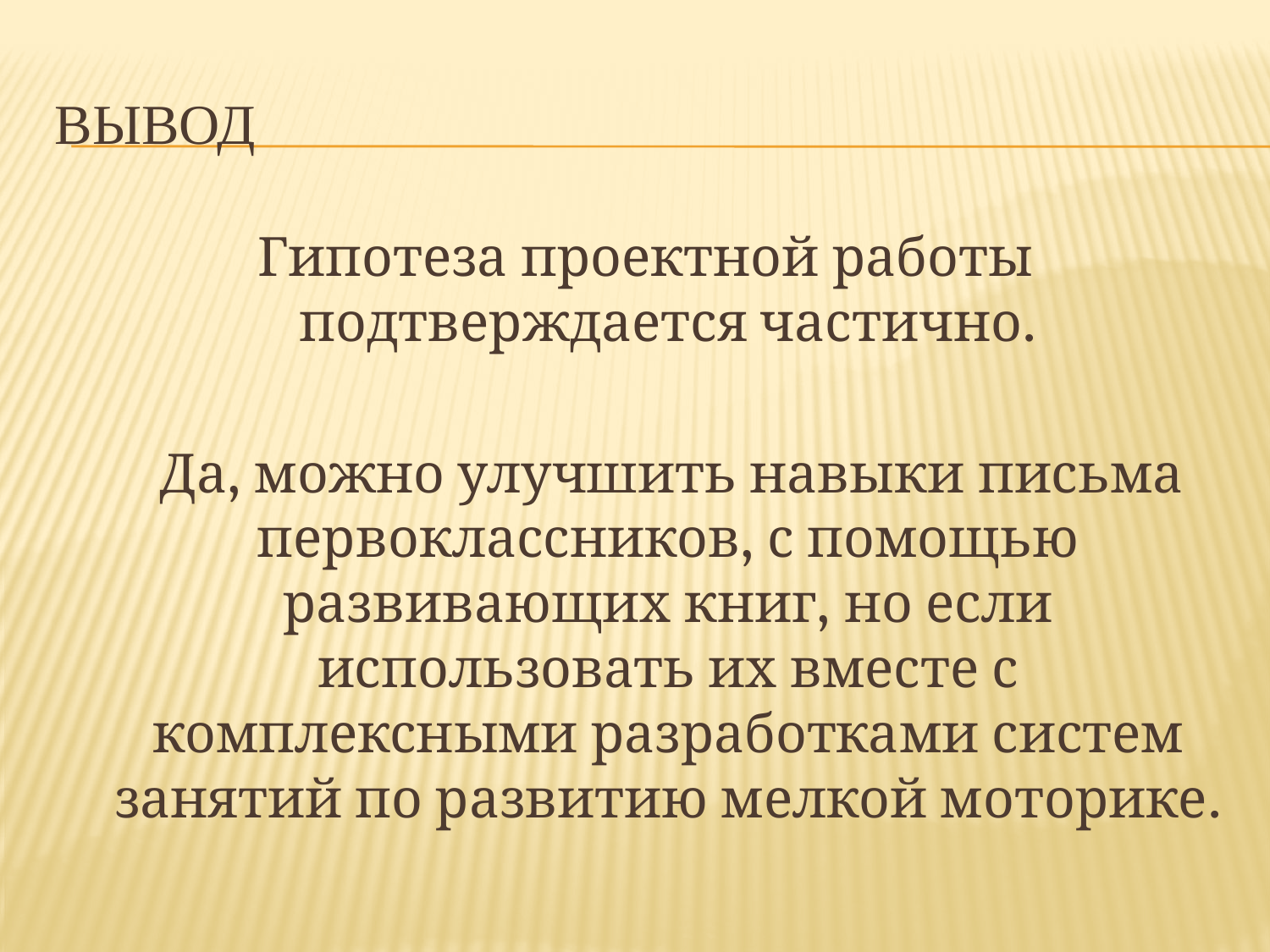

# Вывод
Гипотеза проектной работы подтверждается частично.

    Да, можно улучшить навыки письма первоклассников, с помощью развивающих книг, но если использовать их вместе с комплексными разработками систем занятий по развитию мелкой моторике.